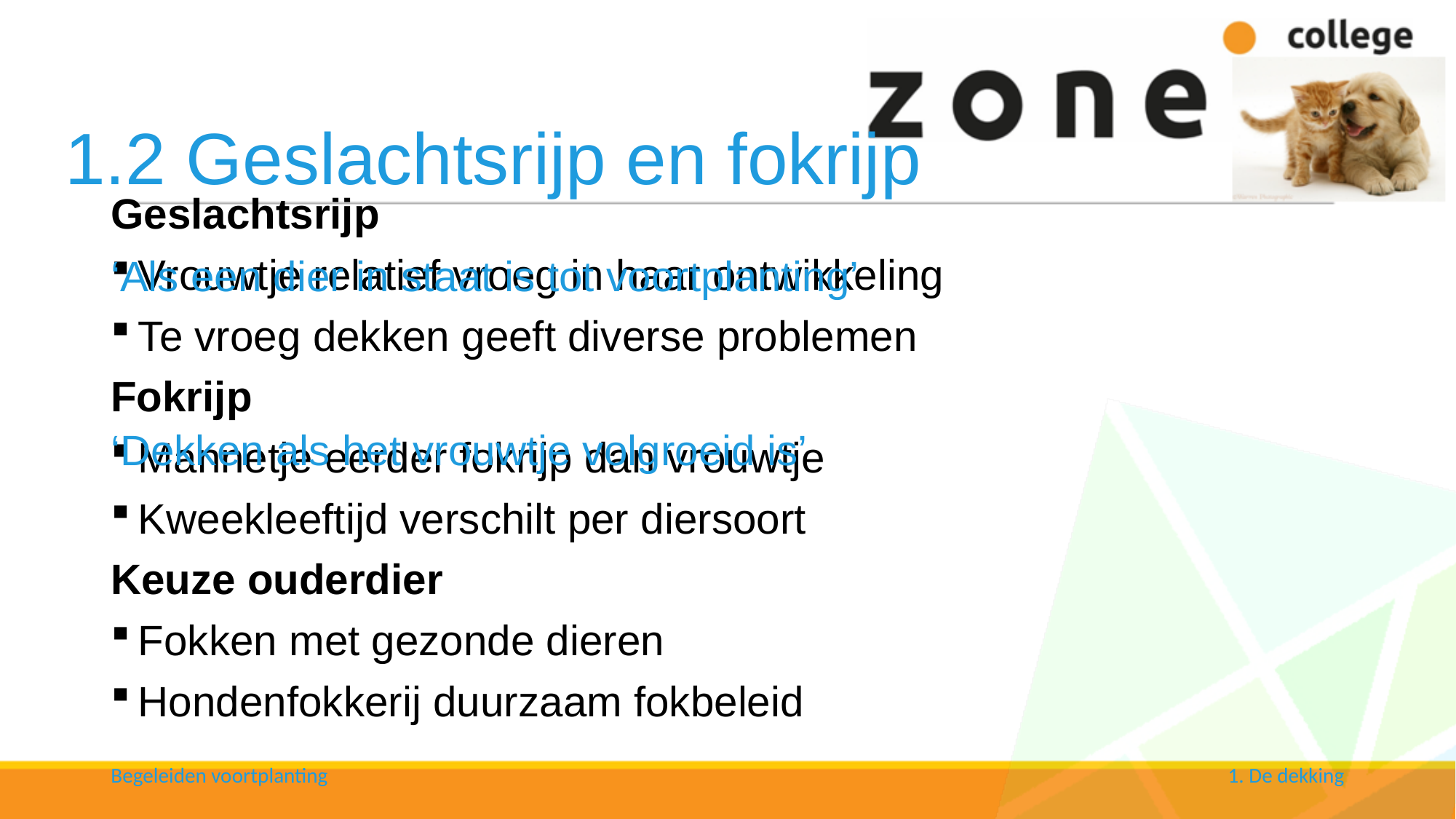

# 1.2 Geslachtsrijp en fokrijp
Geslachtsrijp
Vrouwtje relatief vroeg in haar ontwikkeling
Te vroeg dekken geeft diverse problemen
Fokrijp
Mannetje eerder fokrijp dan vrouwtje
Kweekleeftijd verschilt per diersoort
Keuze ouderdier
Fokken met gezonde dieren
Hondenfokkerij duurzaam fokbeleid

‘Als een dier in staat is tot voortplanting’
‘Dekken als het vrouwtje volgroeid is’
Begeleiden voortplanting
1. De dekking